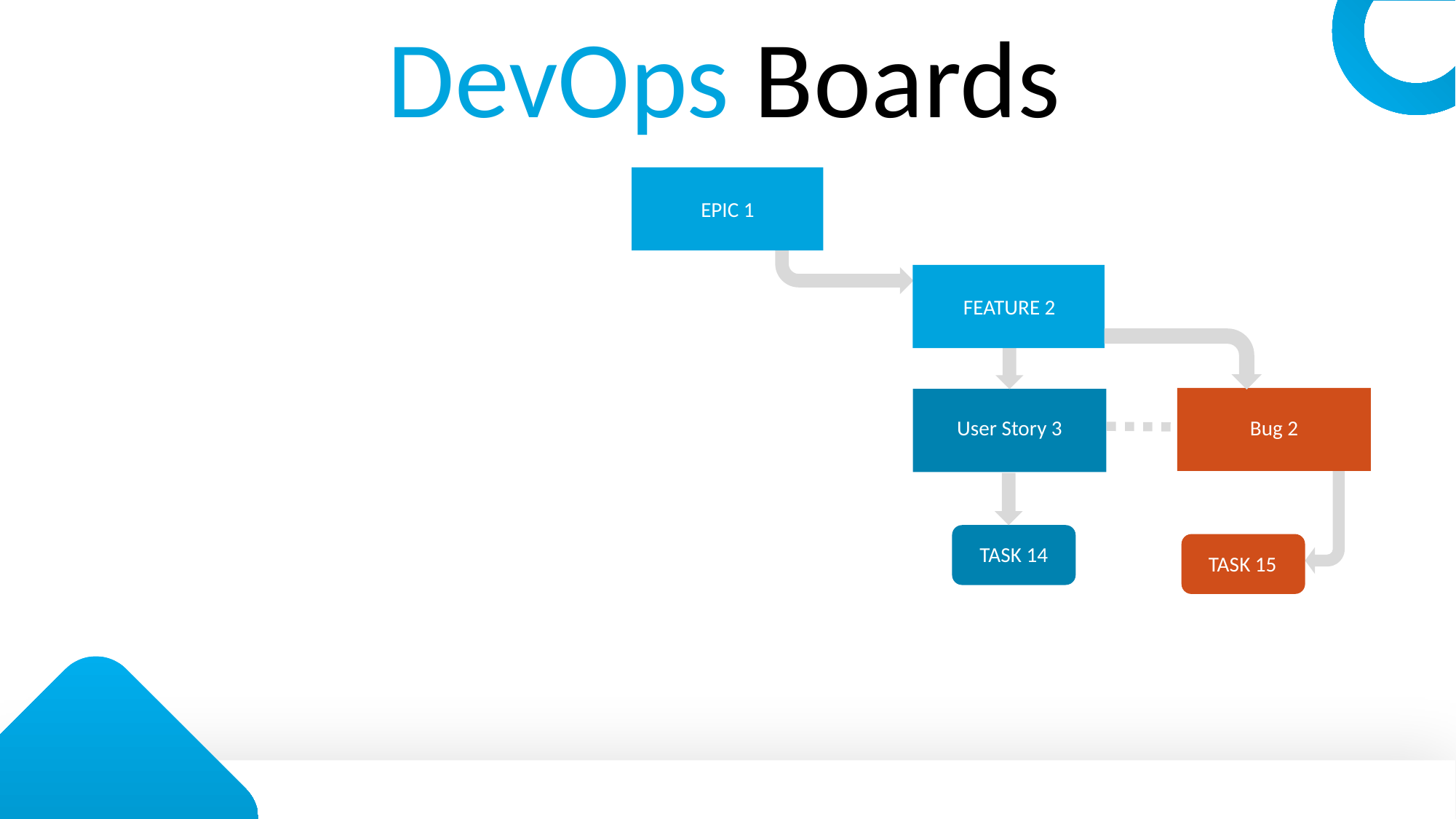

DevOps Boards

EPIC 1

FEATURE 2

User Story 3
Bug 2

TASK 14
TASK 15